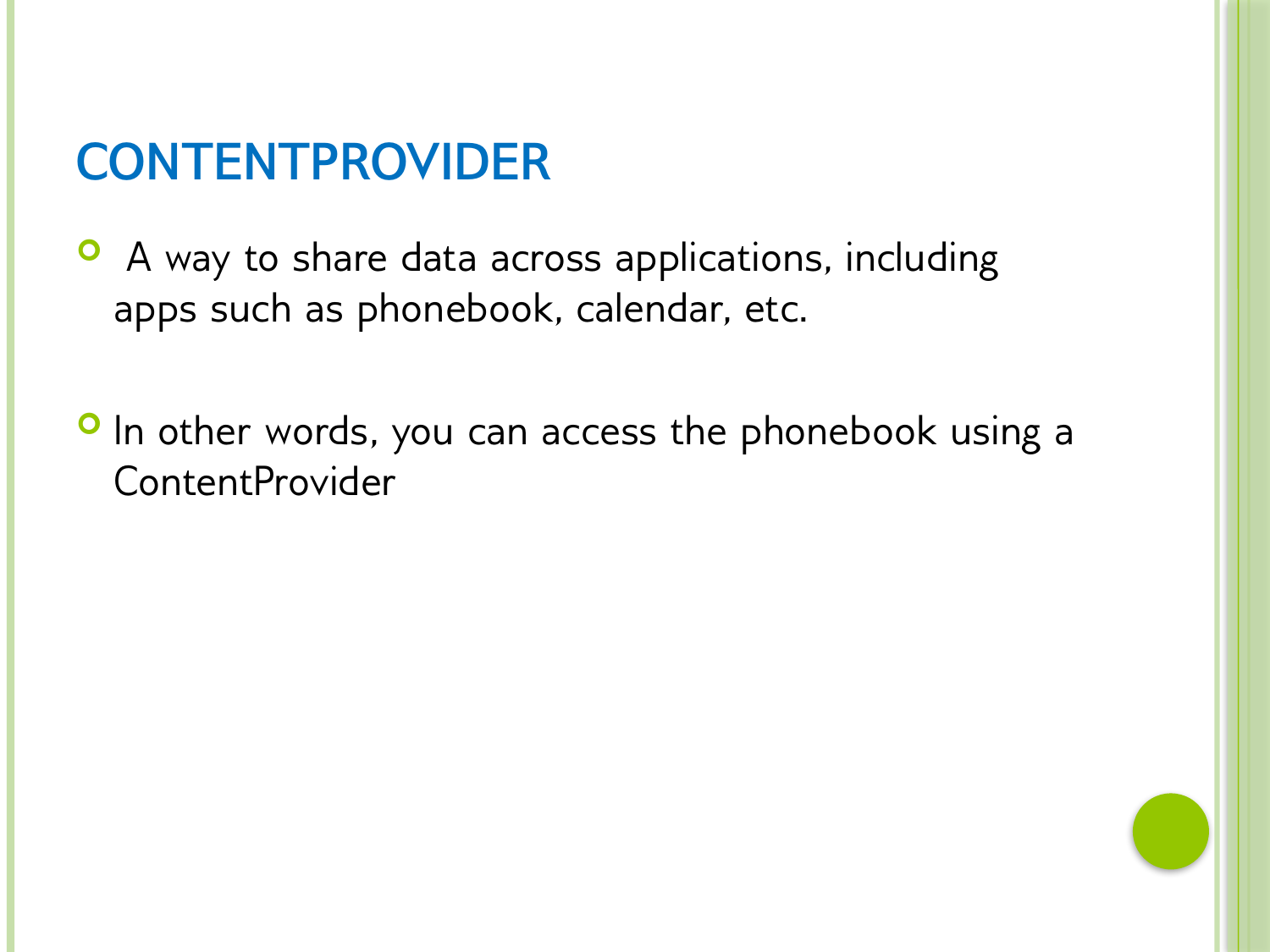

# ContentProvider
 A way to share data across applications, including apps such as phonebook, calendar, etc.

In other words, you can access the phonebook using a ContentProvider